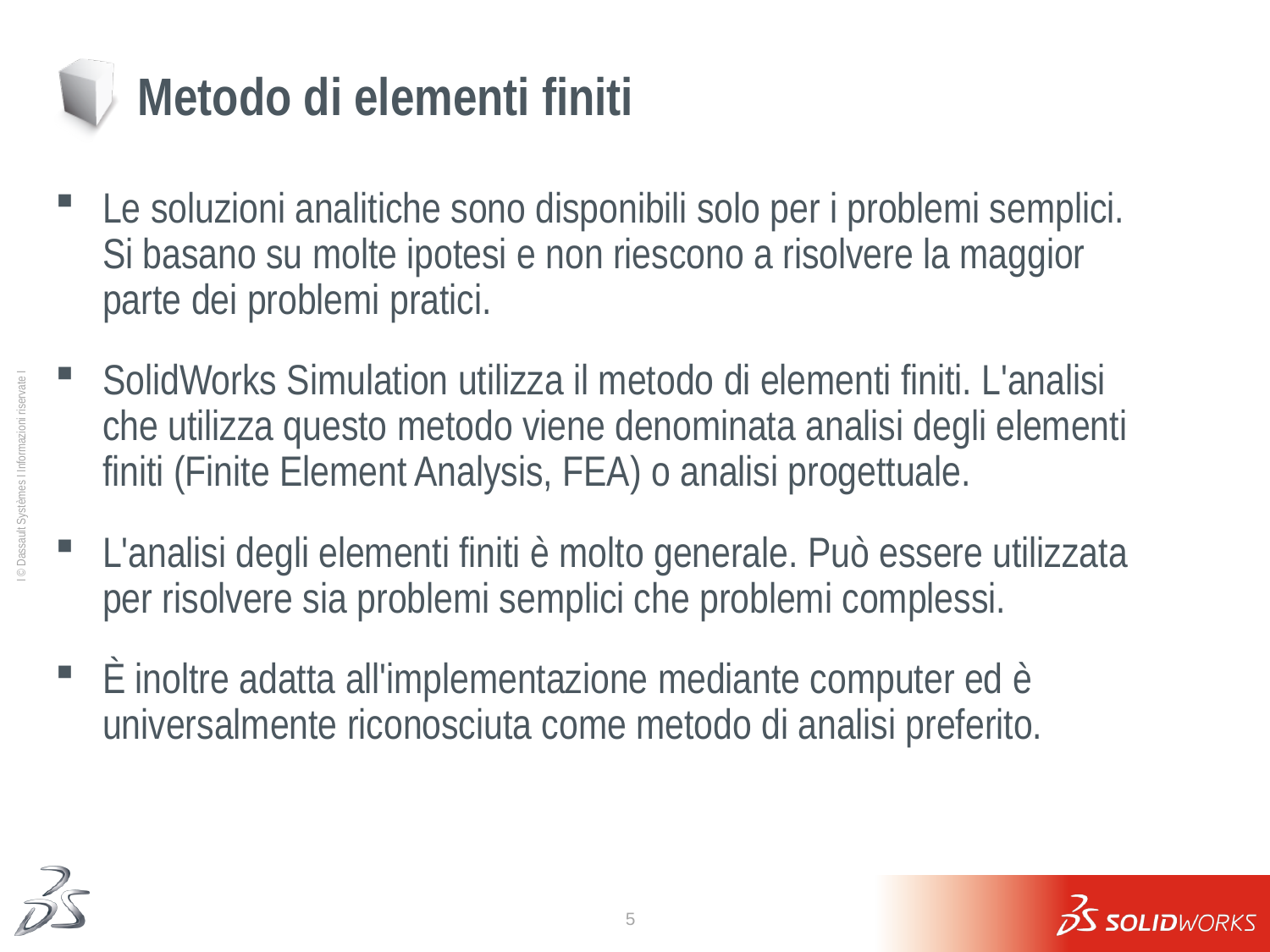

# Metodo di elementi finiti
Le soluzioni analitiche sono disponibili solo per i problemi semplici. Si basano su molte ipotesi e non riescono a risolvere la maggior parte dei problemi pratici.
SolidWorks Simulation utilizza il metodo di elementi finiti. L'analisi che utilizza questo metodo viene denominata analisi degli elementi finiti (Finite Element Analysis, FEA) o analisi progettuale.
L'analisi degli elementi finiti è molto generale. Può essere utilizzata per risolvere sia problemi semplici che problemi complessi.
È inoltre adatta all'implementazione mediante computer ed è universalmente riconosciuta come metodo di analisi preferito.